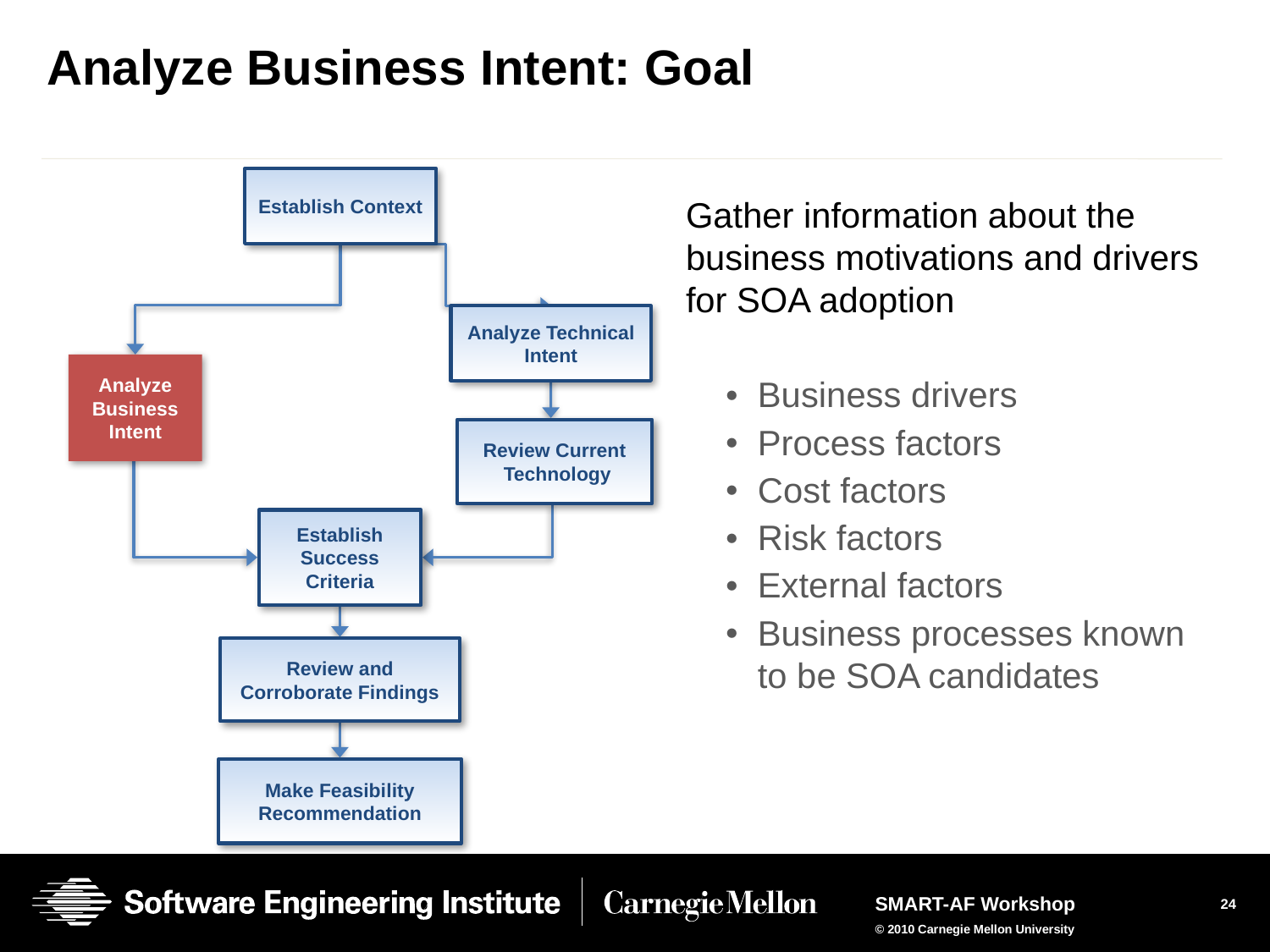

# Analyze Business Intent: Goal
Establish Context
Gather information about the business motivations and drivers for SOA adoption

Business drivers
Process factors
Cost factors
Risk factors
External factors
Business processes known to be SOA candidates
Analyze Technical Intent
Analyze Business Intent
Review Current
 Technology
Establish Success Criteria
Review and Corroborate Findings
Make Feasibility Recommendation